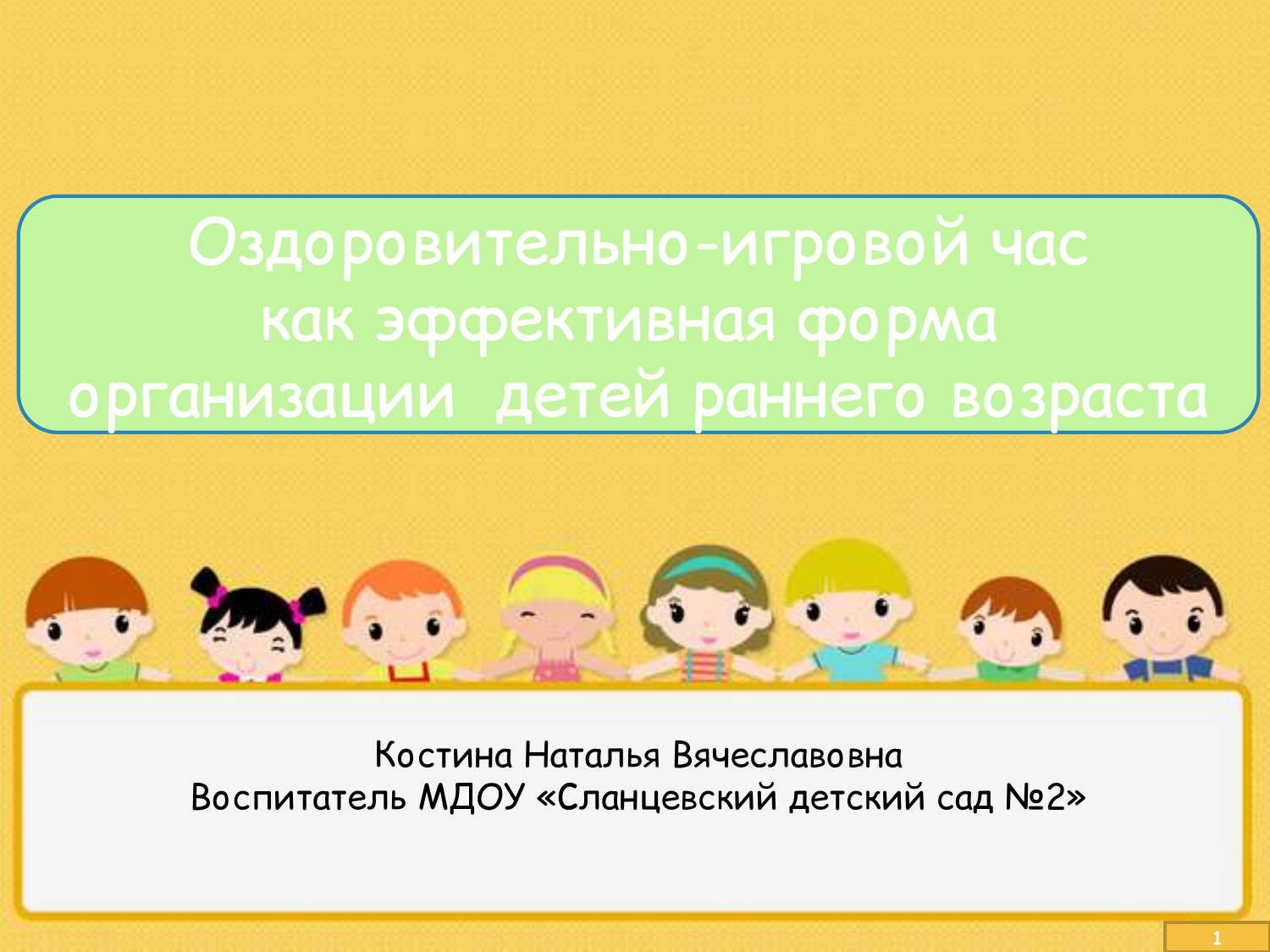

# Оздоровительно-игровой час как эффективная форма  организации  детей раннего возраста
Костина Наталья Вячеславовна
Воспитатель МДОУ «Сланцевский детский сад №2»
1